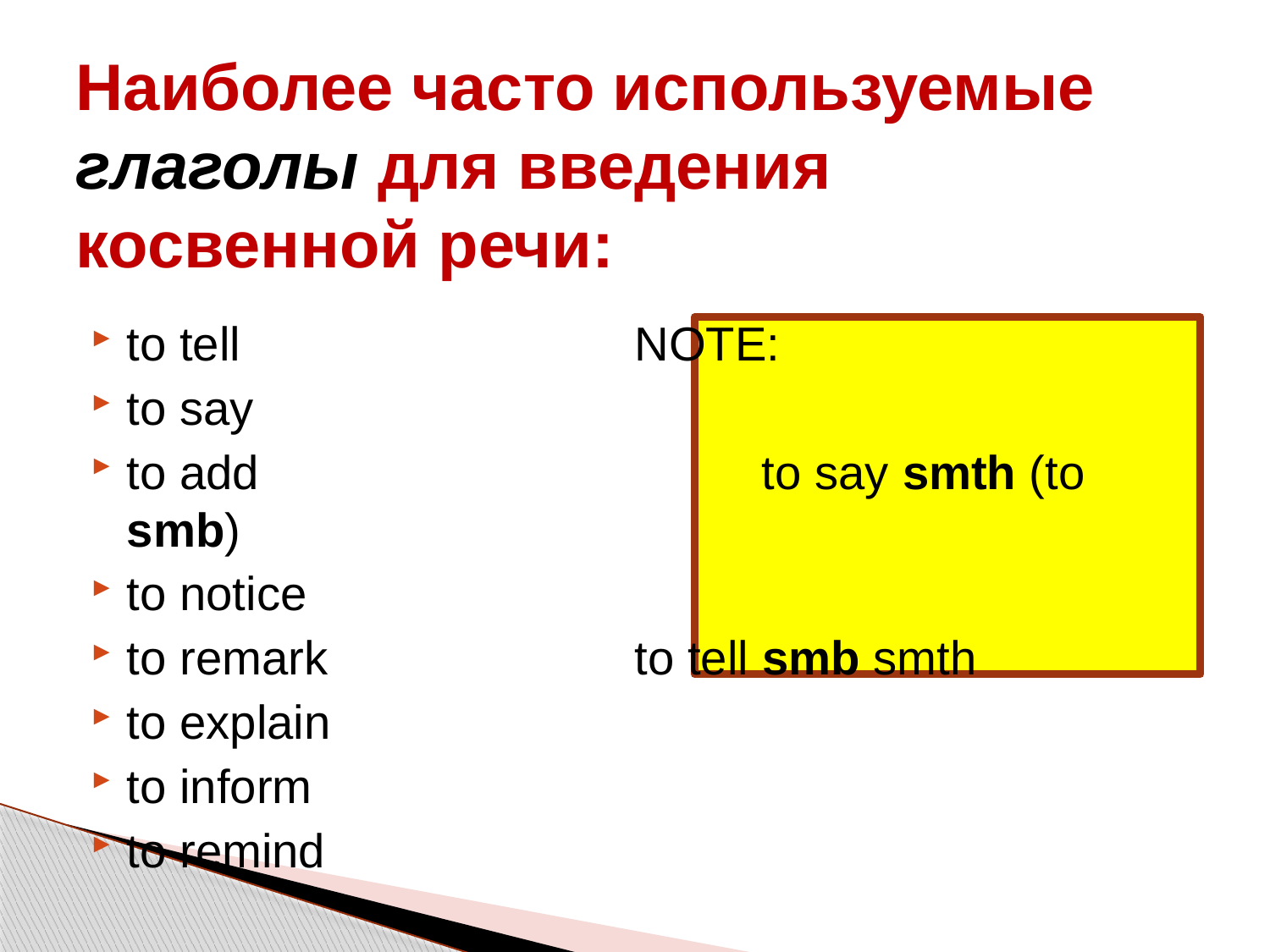

# Наиболее часто используемые глаголы для введения косвенной речи:
to tell				NOTE:
to say
to add				to say smth (to smb)
to notice
to remark			to tell smb smth
to explain
to inform
to remind